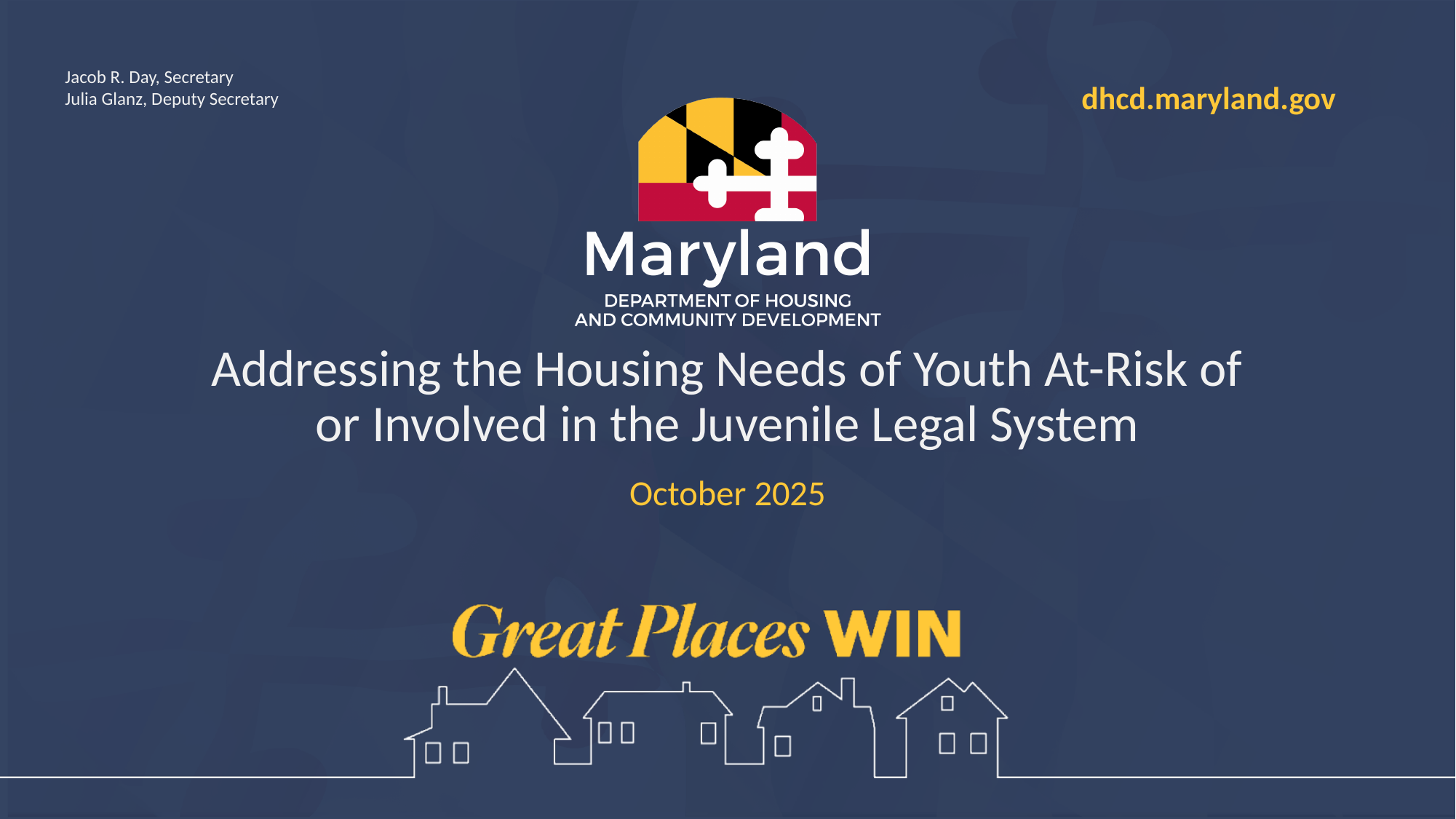

# Addressing the Housing Needs of Youth At-Risk of or Involved in the Juvenile Legal System
October 2025